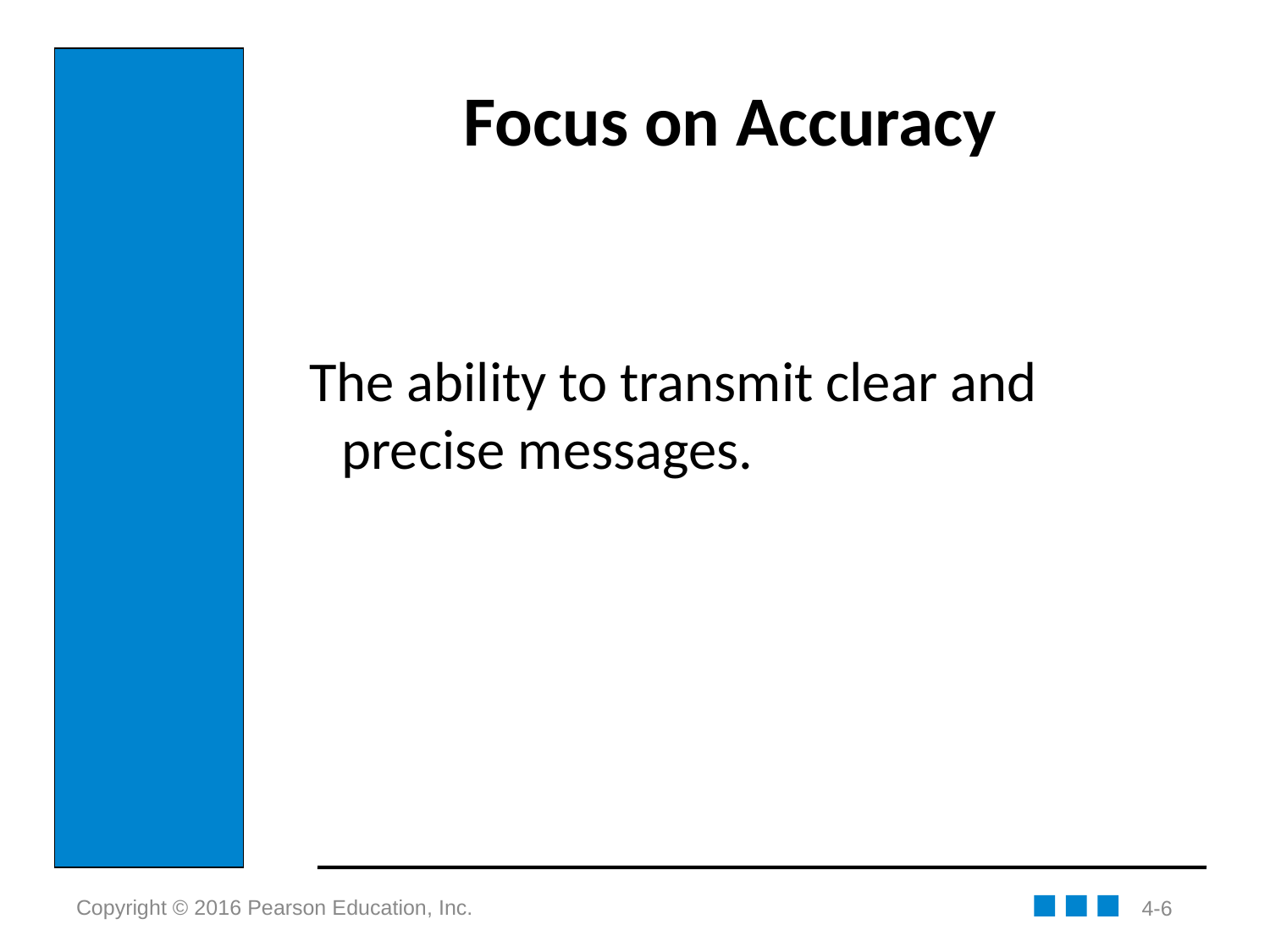

# Focus on Accuracy

The ability to transmit clear and precise messages.

4-6
Copyright © 2016 Pearson Education, Inc.